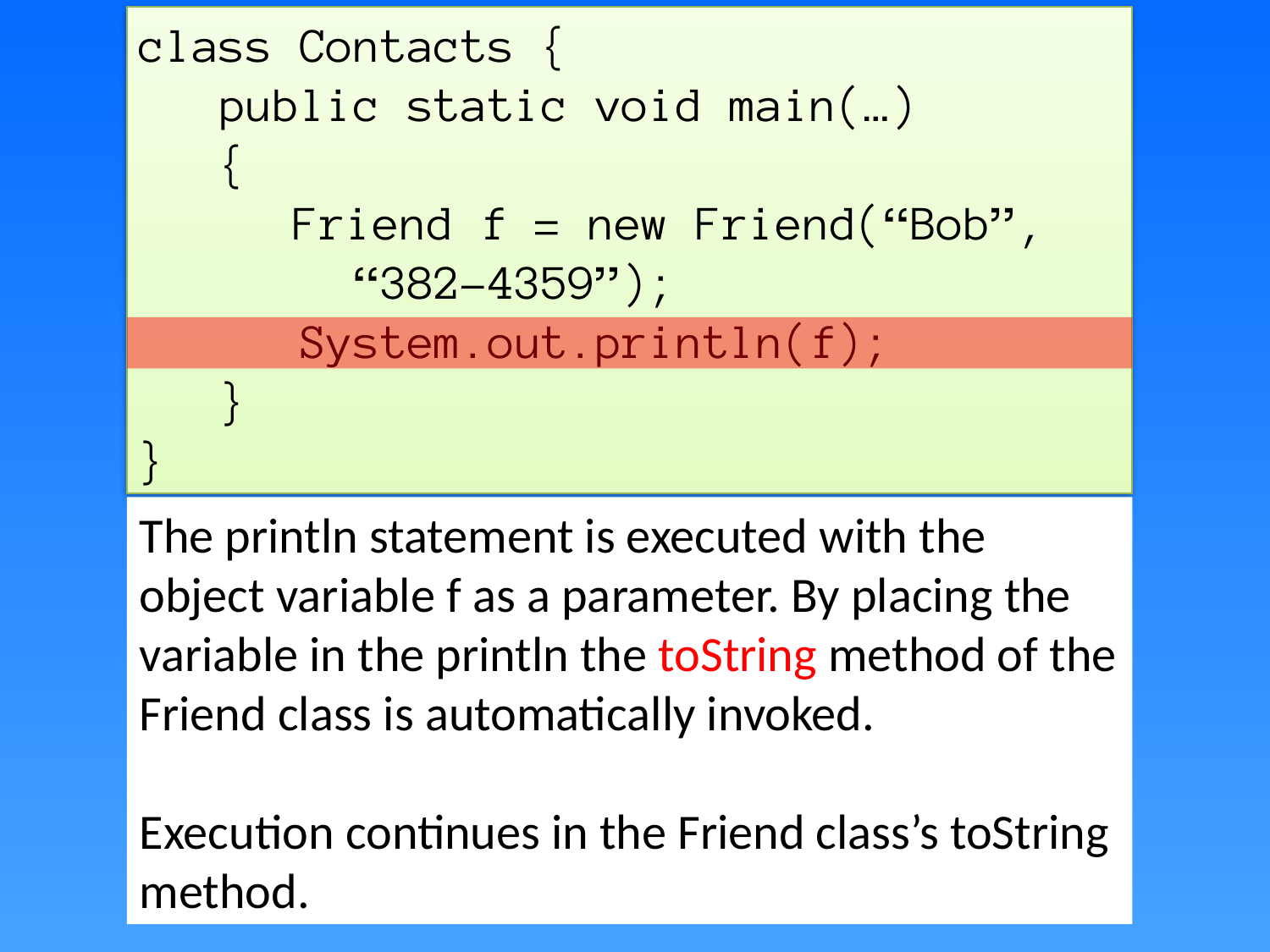

class Contacts {
   public static void main(…)
   {
 	 Friend f = new Friend(“Bob”,
        “382-4359”);
      System.out.println(f);
   }
}

The println statement is executed with the object variable f as a parameter. By placing the variable in the println the toString method of the Friend class is automatically invoked.

Execution continues in the Friend class’s toString method.